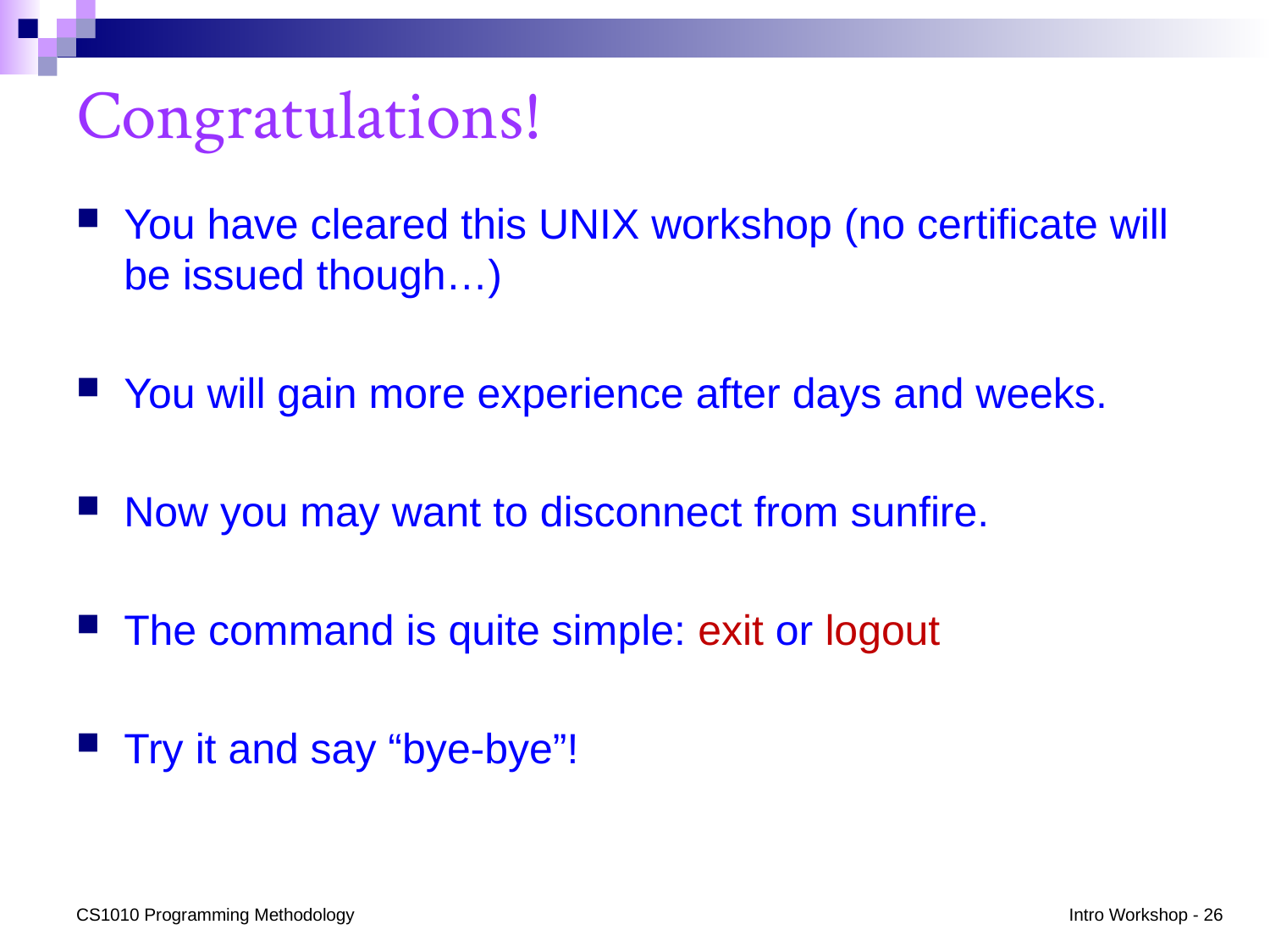

# Congratulations!
You have cleared this UNIX workshop (no certificate will be issued though…)

You will gain more experience after days and weeks.

Now you may want to disconnect from sunfire.

The command is quite simple: exit or logout

Try it and say “bye-bye”!
CS1010 Programming Methodology
Intro Workshop - 26